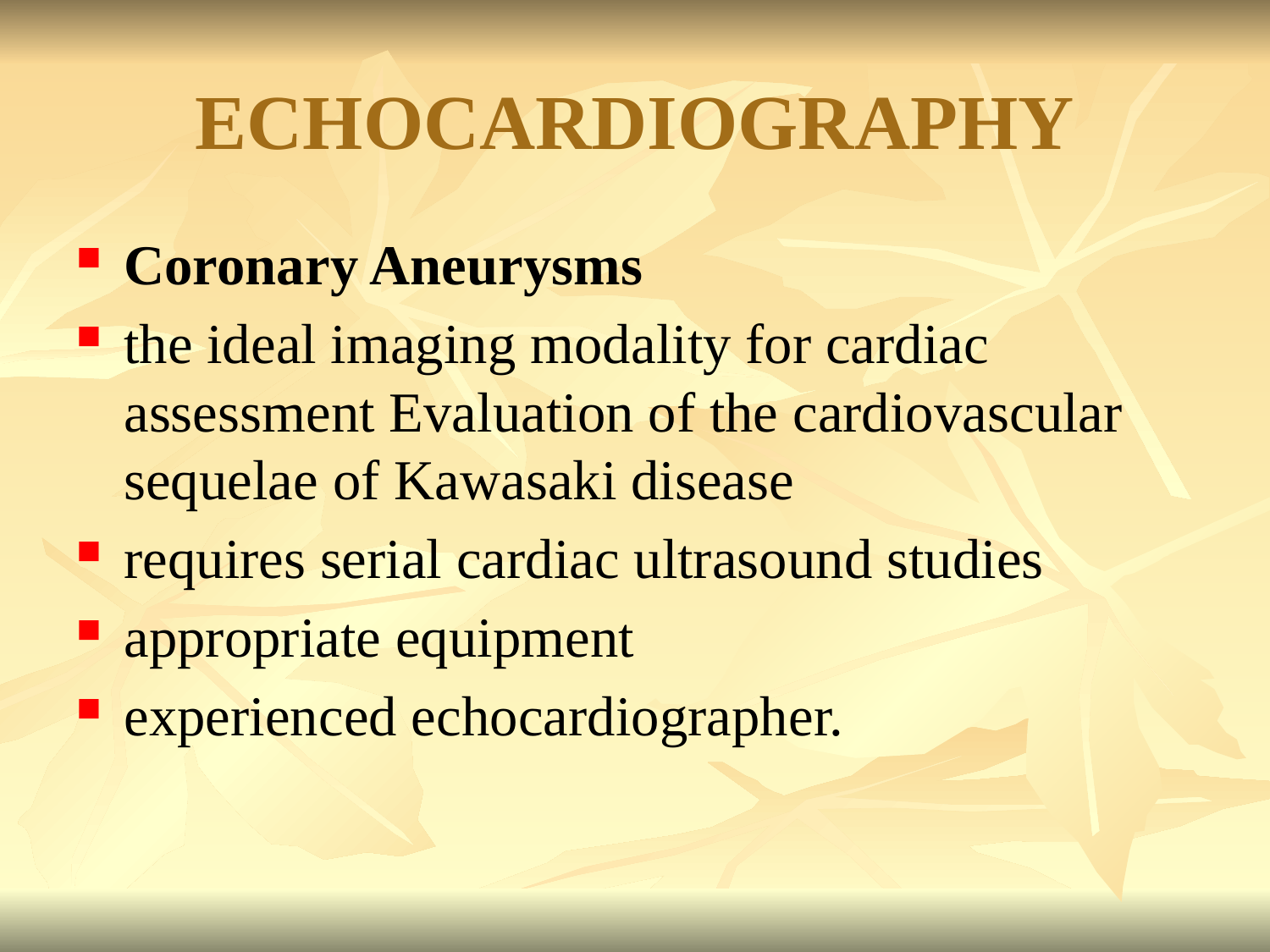

# ECHOCARDIOGRAPHY
Coronary Aneurysms
the ideal imaging modality for cardiac assessment Evaluation of the cardiovascular sequelae of Kawasaki disease
requires serial cardiac ultrasound studies
appropriate equipment
experienced echocardiographer.